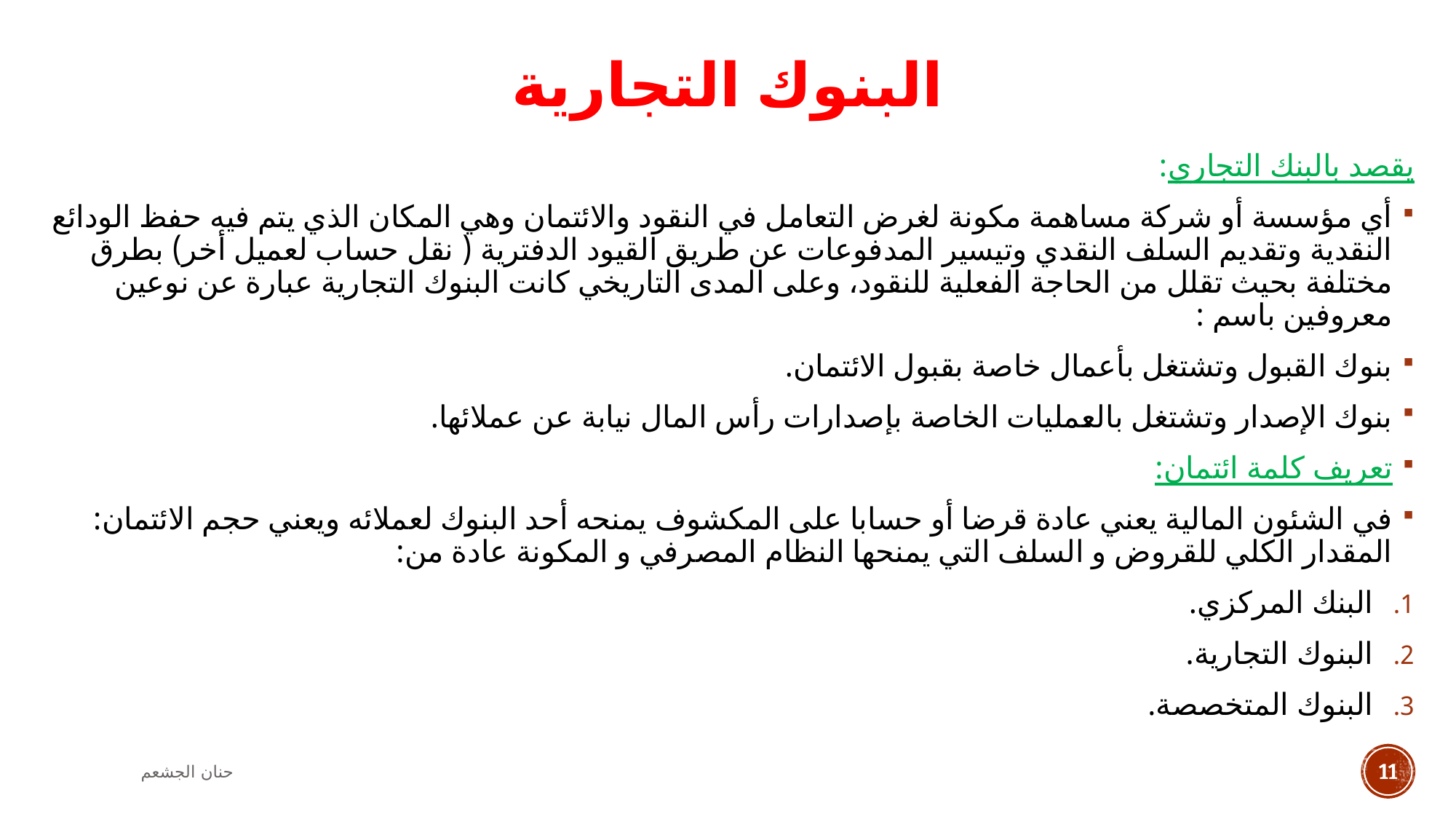

# البنوك التجارية
يقصد بالبنك التجاري:
أي مؤسسة أو شركة مساهمة مكونة لغرض التعامل في النقود والائتمان وهي المكان الذي يتم فيه حفظ الودائع النقدية وتقديم السلف النقدي وتيسير المدفوعات عن طريق القيود الدفترية ( نقل حساب لعميل أخر) بطرق مختلفة بحيث تقلل من الحاجة الفعلية للنقود، وعلى المدى التاريخي كانت البنوك التجارية عبارة عن نوعين معروفين باسم :
بنوك القبول وتشتغل بأعمال خاصة بقبول الائتمان.
بنوك الإصدار وتشتغل بالعمليات الخاصة بإصدارات رأس المال نيابة عن عملائها.
تعريف كلمة ائتمان:
في الشئون المالية يعني عادة قرضا أو حسابا على المكشوف يمنحه أحد البنوك لعملائه ويعني حجم الائتمان: المقدار الكلي للقروض و السلف التي يمنحها النظام المصرفي و المكونة عادة من:
البنك المركزي.
البنوك التجارية.
البنوك المتخصصة.

حنان الجشعم
11